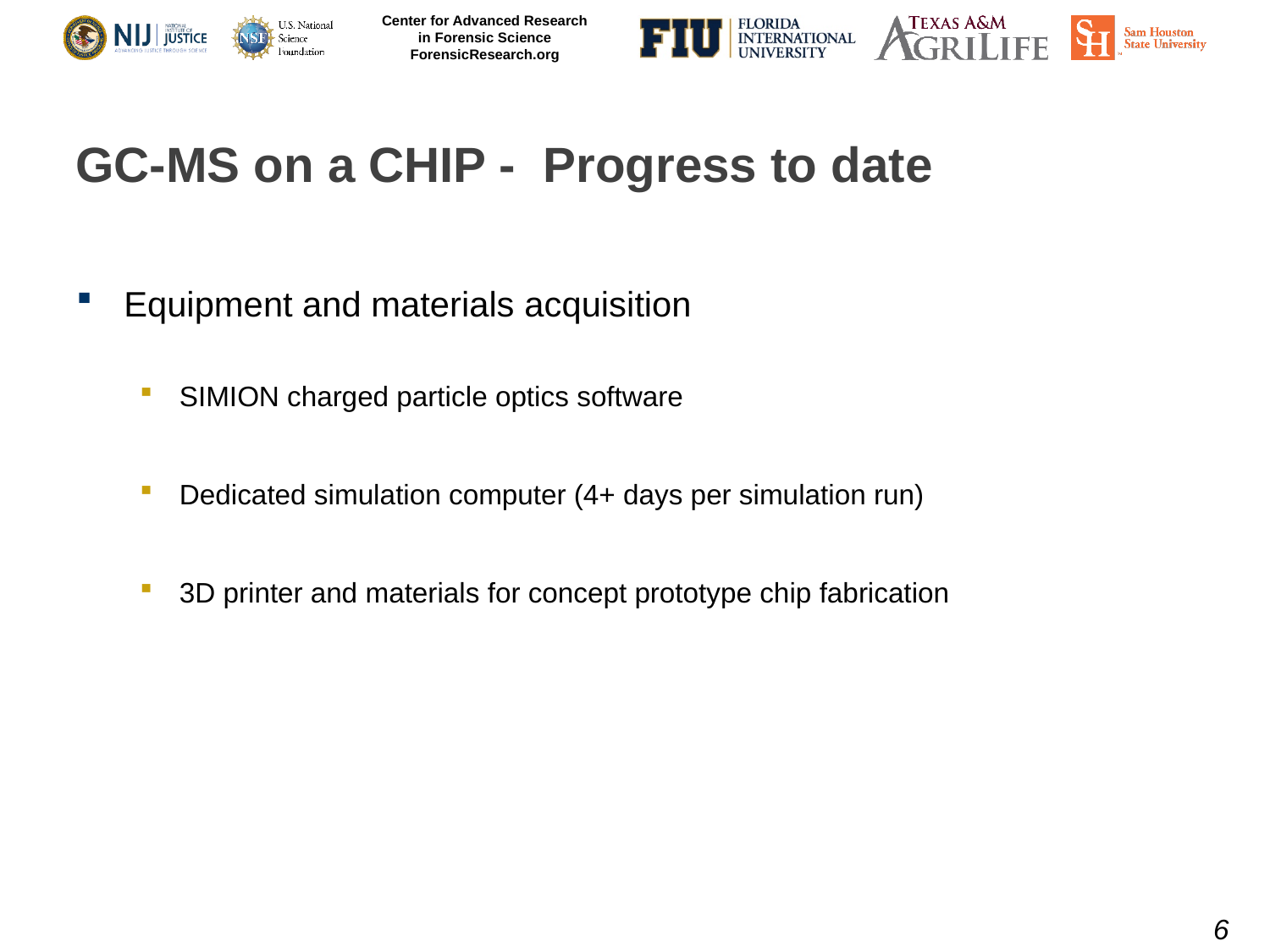

# GC-MS on a CHIP -  Progress to date
Equipment and materials acquisition

SIMION charged particle optics software

Dedicated simulation computer (4+ days per simulation run)

3D printer and materials for concept prototype chip fabrication